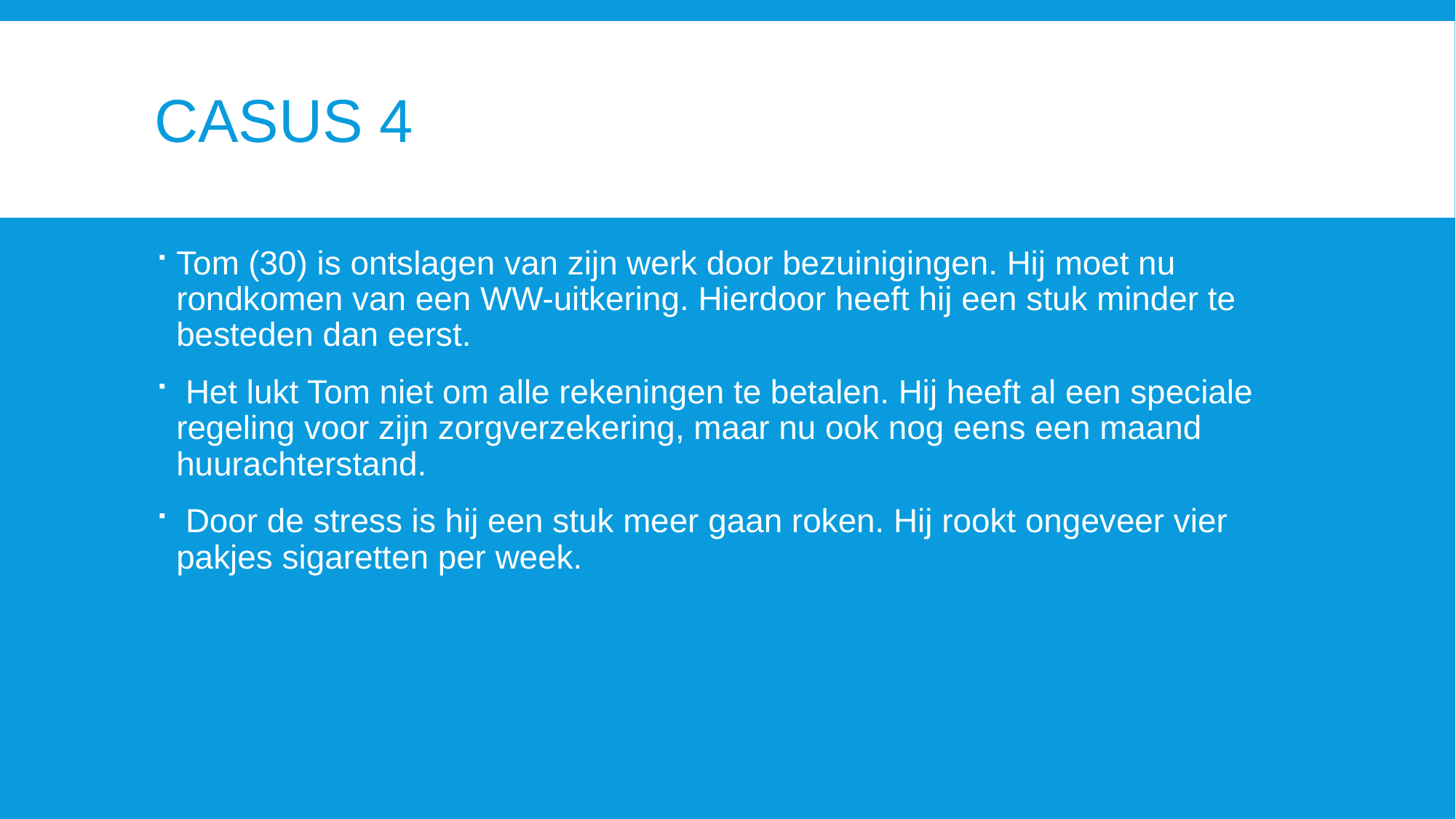

# Casus 4
Tom (30) is ontslagen van zijn werk door bezuinigingen. Hij moet nu rondkomen van een WW-uitkering. Hierdoor heeft hij een stuk minder te besteden dan eerst.
 Het lukt Tom niet om alle rekeningen te betalen. Hij heeft al een speciale regeling voor zijn zorgverzekering, maar nu ook nog eens een maand huurachterstand.
 Door de stress is hij een stuk meer gaan roken. Hij rookt ongeveer vier pakjes sigaretten per week.